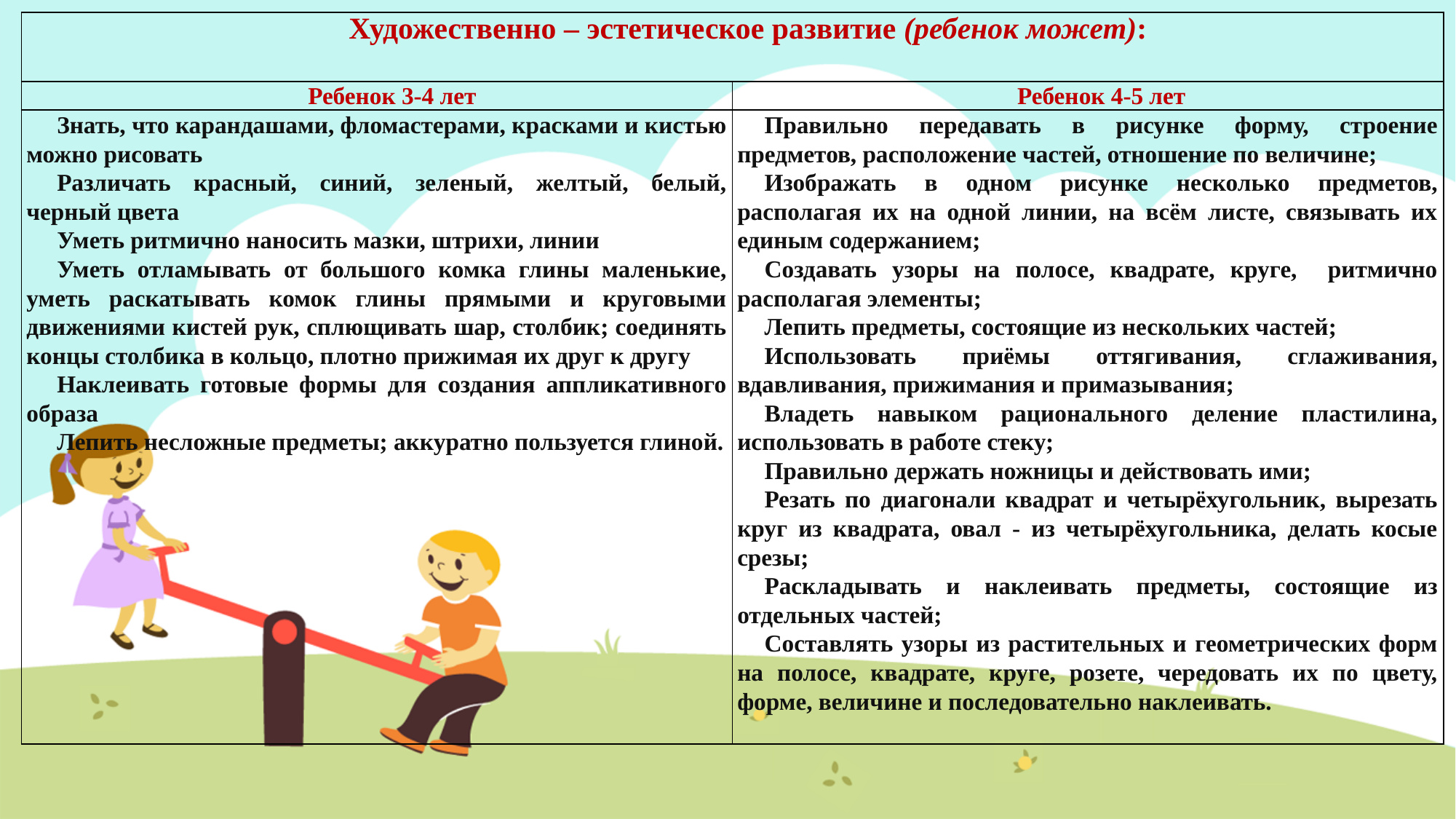

| Художественно – эстетическое развитие (ребенок может): |  |
| --- | --- |
| Ребенок 3-4 лет | Ребенок 4-5 лет |
| Знать, что карандашами, фломастерами, красками и кистью можно рисовать Различать красный, синий, зеленый, желтый, белый, черный цвета Уметь ритмично наносить мазки, штрихи, линии Уметь отламывать от большого комка глины маленькие, уметь раскатывать комок глины прямыми и круговыми движениями кистей рук, сплющивать шар, столбик; соединять концы столбика в кольцо, плотно прижимая их друг к другу Наклеивать готовые формы для создания аппликативного образа Лепить несложные предметы; аккуратно пользуется глиной. | Правильно передавать в рисунке форму, строение предметов, расположение частей, отношение по величине; Изображать в одном рисунке несколько предметов, располагая их на одной линии, на всём листе, связывать их единым содержанием; Создавать узоры на полосе, квадрате, круге, ритмично располагая элементы; Лепить предметы, состоящие из нескольких частей; Использовать приёмы оттягивания, сглаживания, вдавливания, прижимания и примазывания; Владеть навыком рационального деление пластилина, использовать в работе стеку; Правильно держать ножницы и действовать ими; Резать по диагонали квадрат и четырёхугольник, вырезать круг из квадрата, овал - из четырёхугольника, делать косые срезы; Раскладывать и наклеивать предметы, состоящие из отдельных частей; Составлять узоры из растительных и геометрических форм на полосе, квадрате, круге, розете, чередовать их по цвету, форме, величине и последовательно наклеивать. |